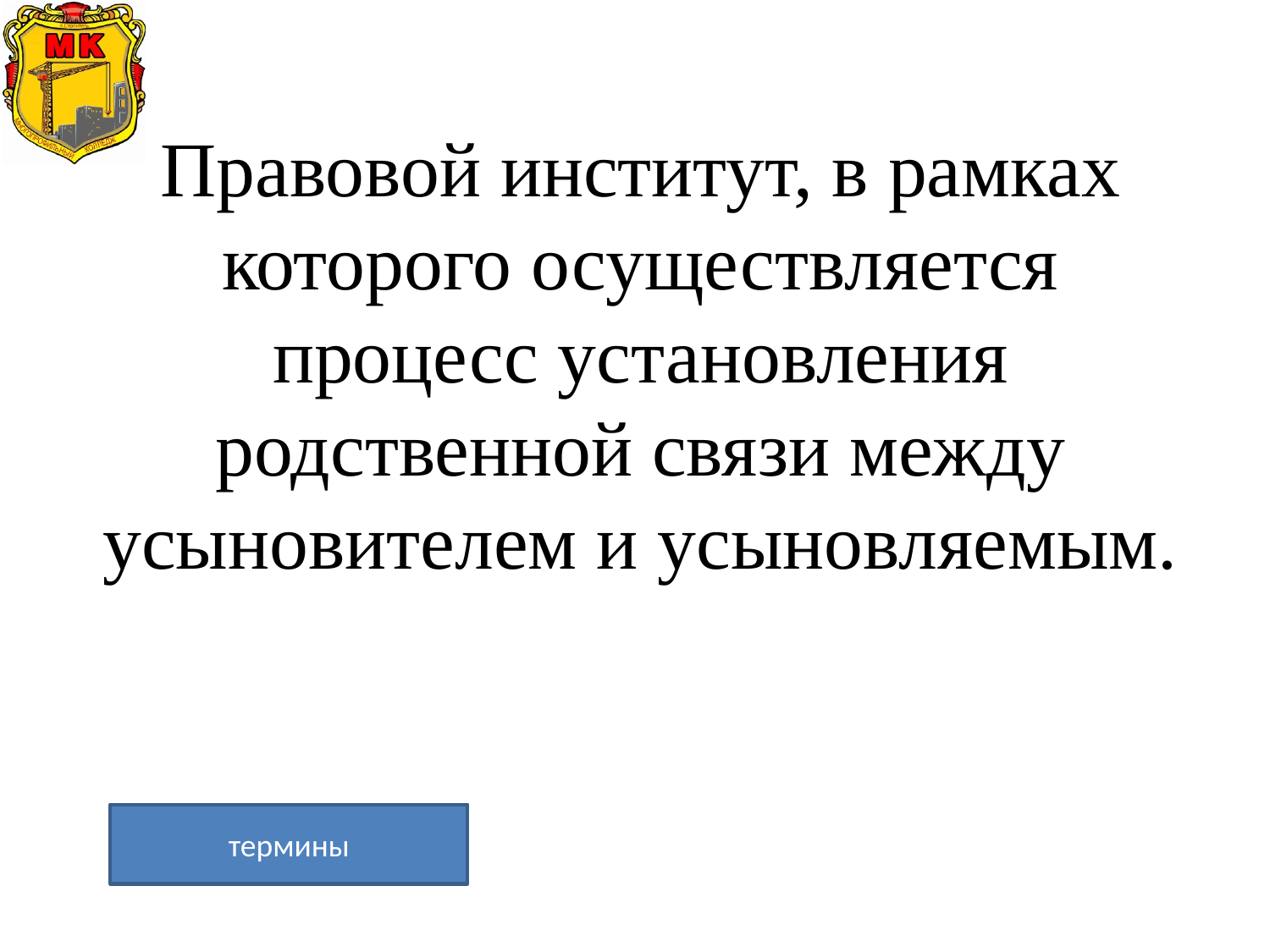

# Правовой институт, в рамках которого осуществляется процесс установления родственной связи между усыновителем и усыновляемым.
термины